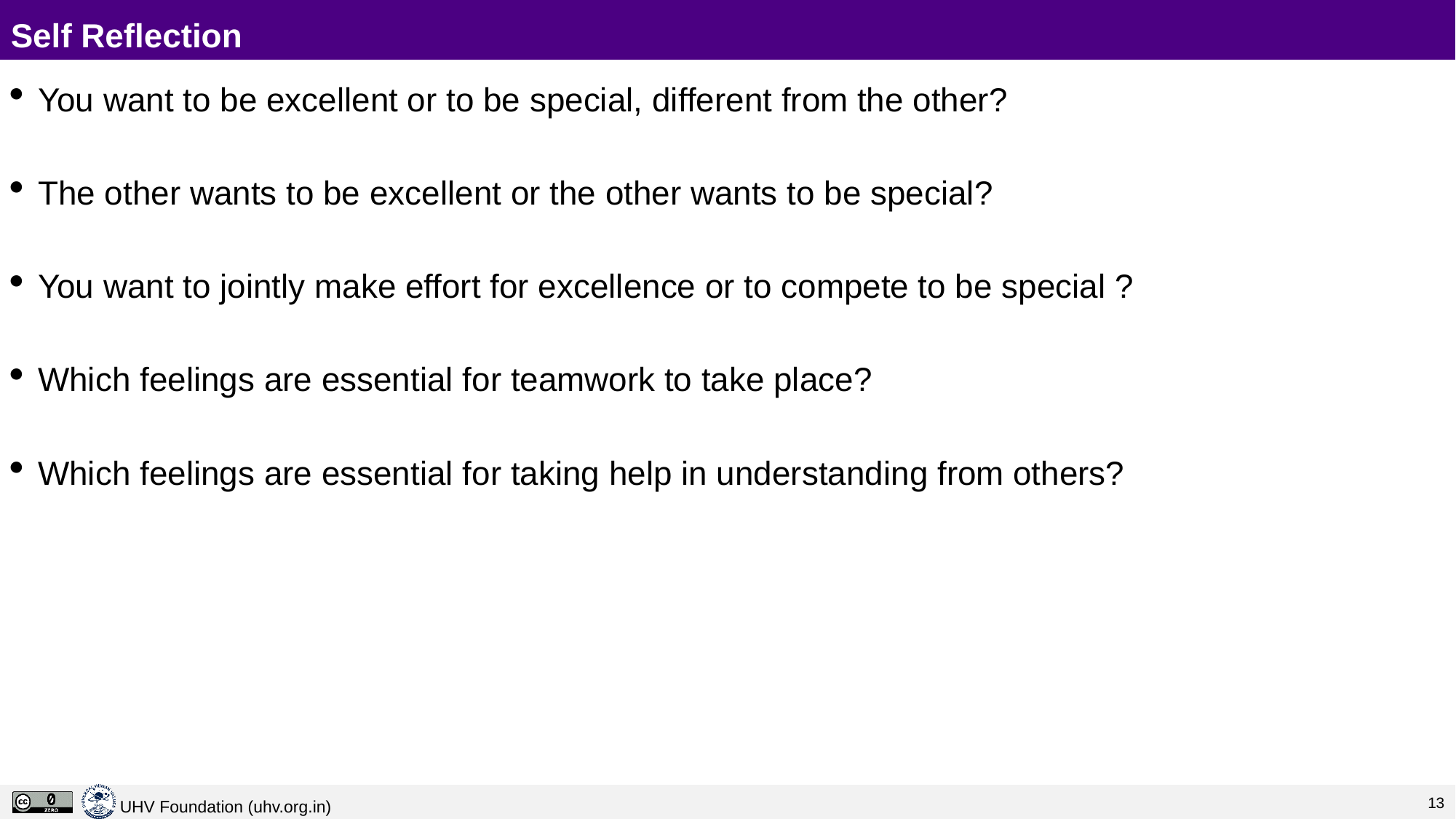

# Self Reflection
You want to be excellent or to be special, different from the other?

The other wants to be excellent or the other wants to be special?

You want to jointly make effort for excellence or to compete to be special ?

Which feelings are essential for teamwork to take place?

Which feelings are essential for taking help in understanding from others?